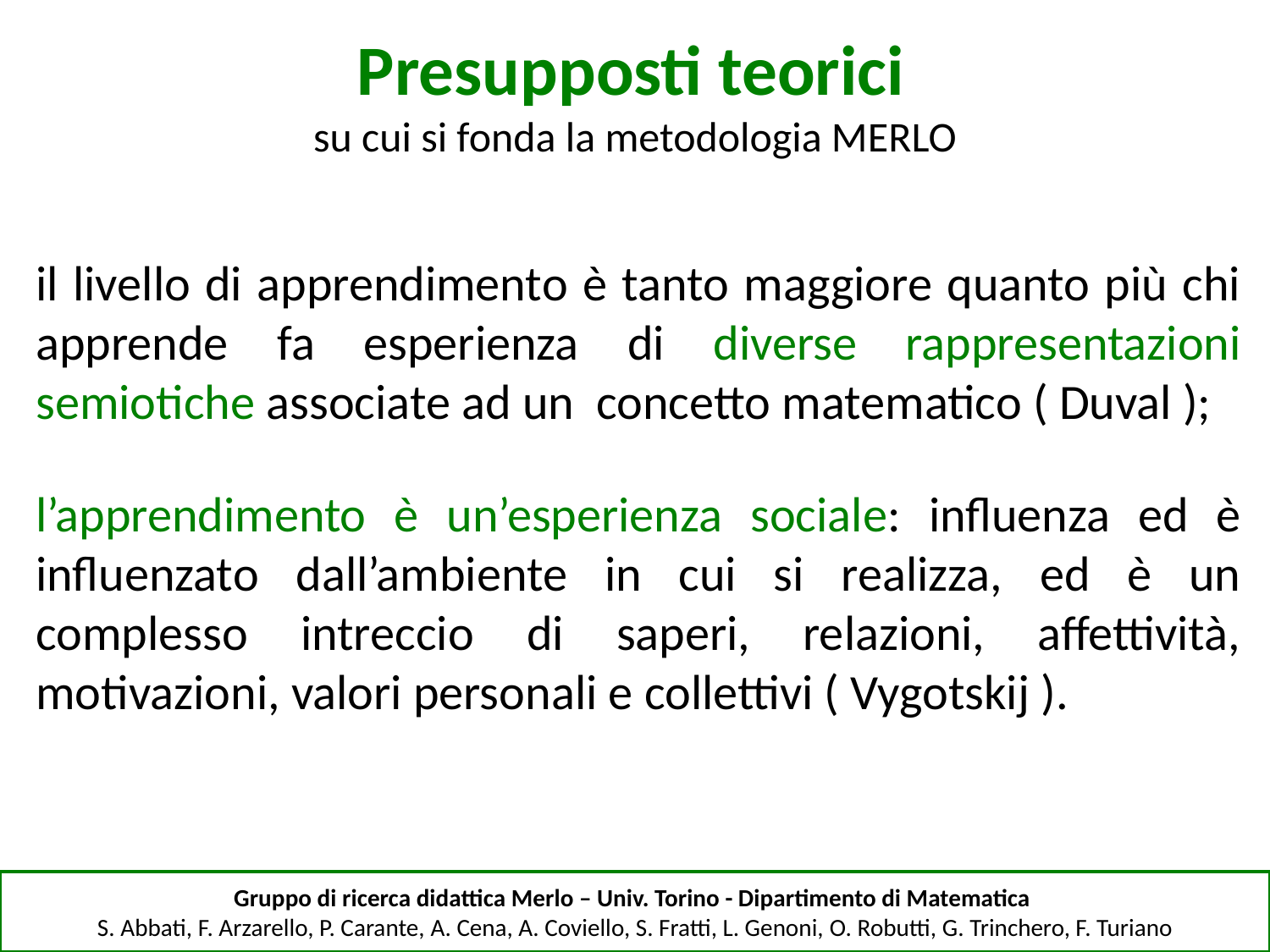

Presupposti teorici
su cui si fonda la metodologia MERLO

il livello di apprendimento è tanto maggiore quanto più chi apprende fa esperienza di diverse rappresentazioni semiotiche associate ad un  concetto matematico ( Duval );
l’apprendimento è un’esperienza sociale: influenza ed è influenzato dall’ambiente in cui si realizza, ed è un complesso intreccio di saperi, relazioni, affettività, motivazioni, valori personali e collettivi ( Vygotskij ).
Gruppo di ricerca didattica Merlo – Univ. Torino - Dipartimento di Matematica
S. Abbati, F. Arzarello, P. Carante, A. Cena, A. Coviello, S. Fratti, L. Genoni, O. Robutti, G. Trinchero, F. Turiano